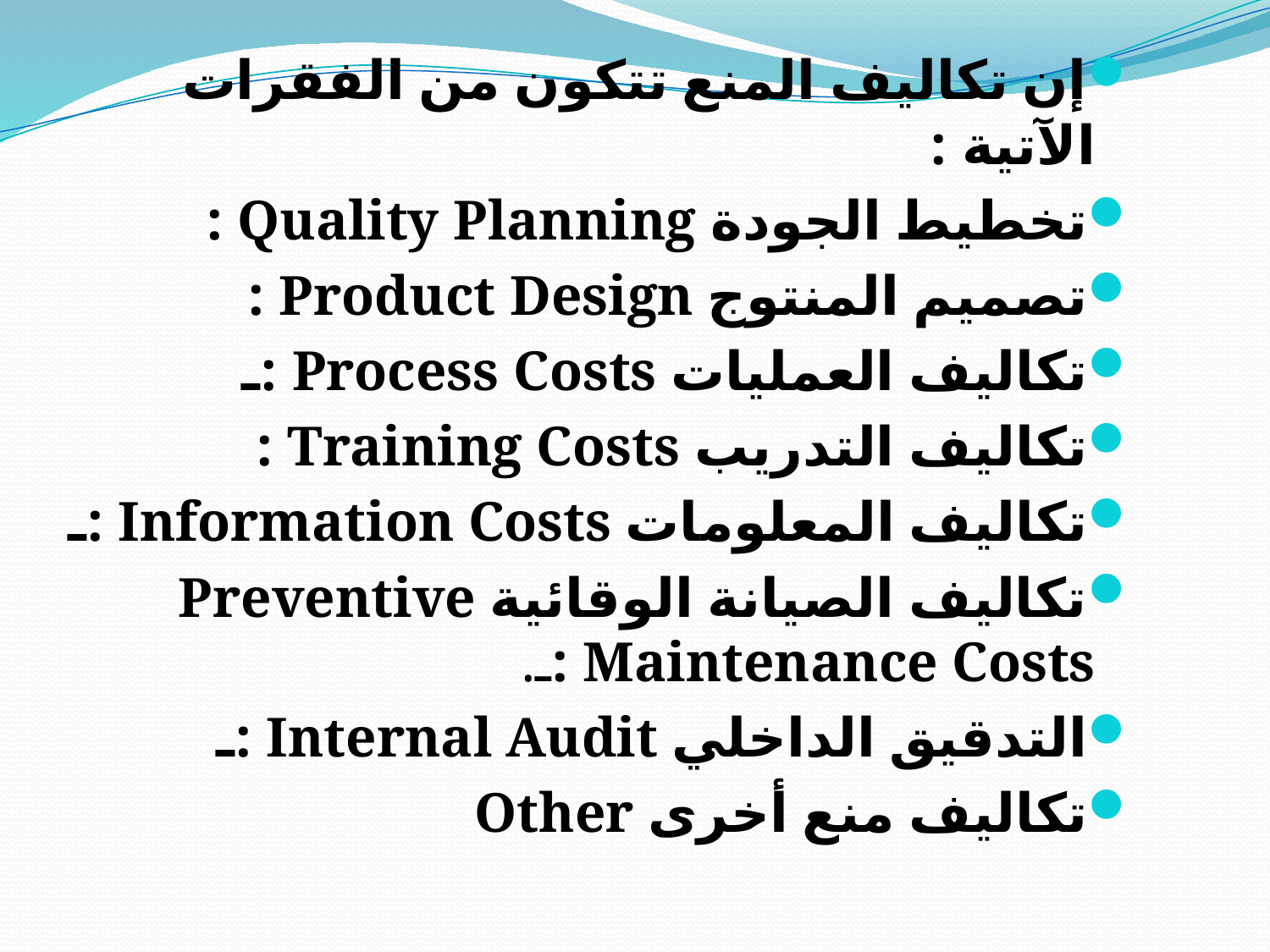

إن تكاليف المنع تتكون من الفقرات الآتية :
تخطيط الجودة Quality Planning :
تصميم المنتوج Product Design :
تكاليف العمليات Process Costs :ـ
تكاليف التدريب Training Costs :
تكاليف المعلومات Information Costs :ـ
تكاليف الصيانة الوقائية Preventive Maintenance Costs :ـ.
التدقيق الداخلي Internal Audit :ـ
تكاليف منع أخرى Other